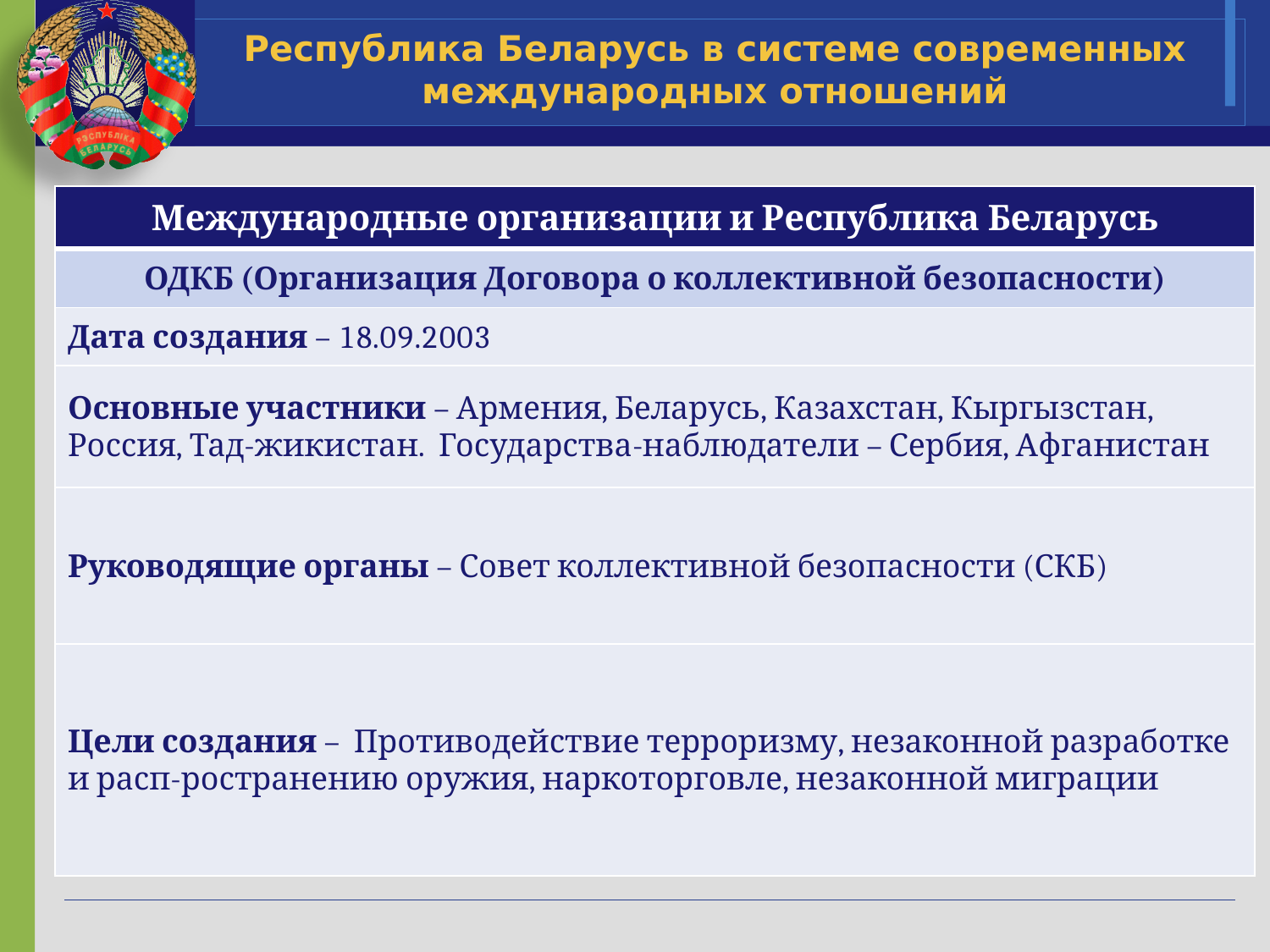

# Республика Беларусь в системе современных международных отношений
| Международные организации и Республика Беларусь |
| --- |
| ОДКБ (Организация Договора о коллективной безопасности) |
| Дата создания – 18.09.2003 |
| Основные участники – Армения, Беларусь, Казахстан, Кыргызстан, Россия, Тад-жикистан. Государства-наблюдатели – Сербия, Афганистан |
| Руководящие органы – Совет коллективной безопасности (СКБ) |
| Цели создания – Противодействие терроризму, незаконной разработке и расп-ространению оружия, наркоторговле, незаконной миграции |